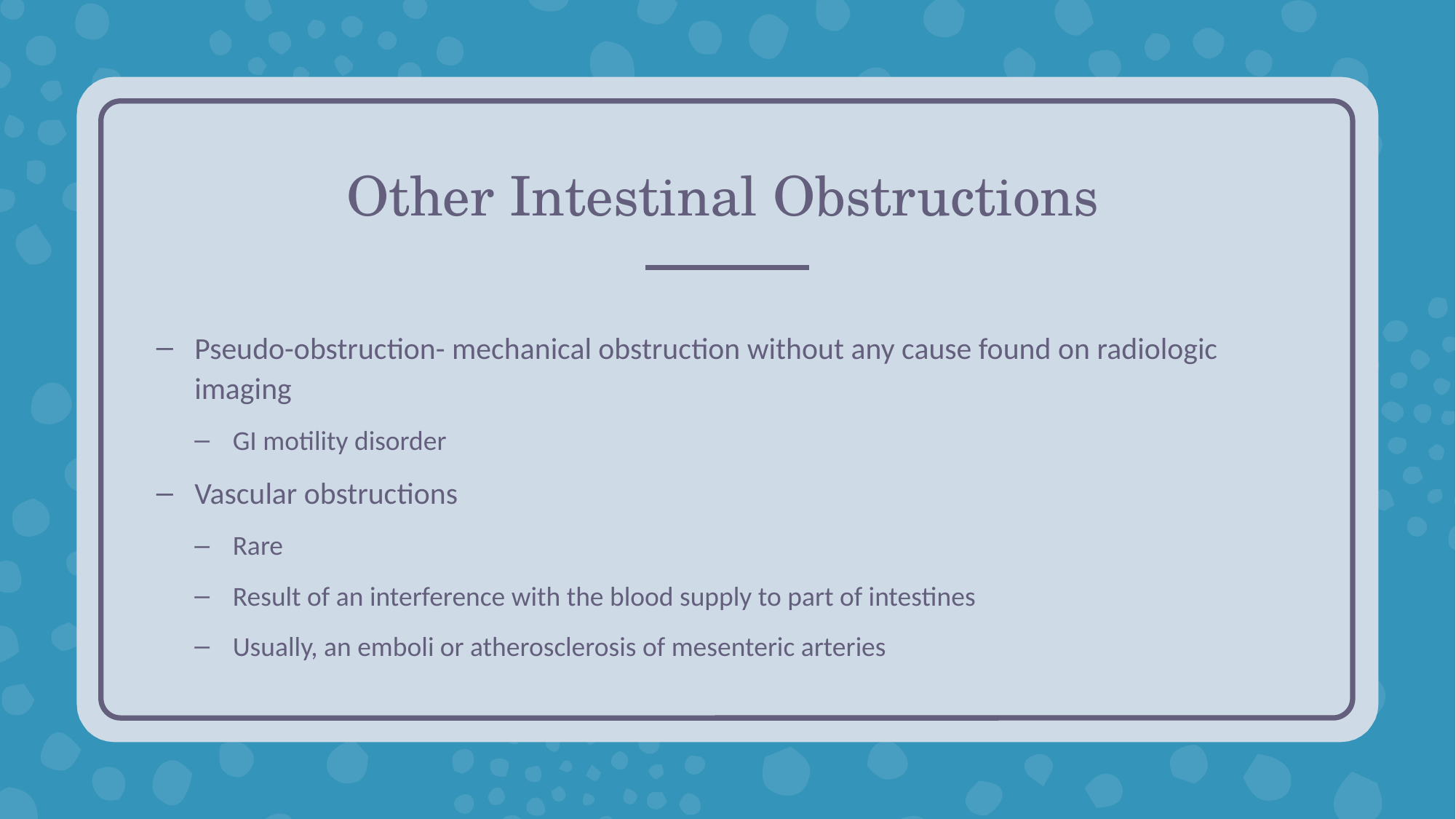

# Other Intestinal Obstructions
Pseudo-obstruction- mechanical obstruction without any cause found on radiologic imaging
GI motility disorder
Vascular obstructions
Rare
Result of an interference with the blood supply to part of intestines
Usually, an emboli or atherosclerosis of mesenteric arteries